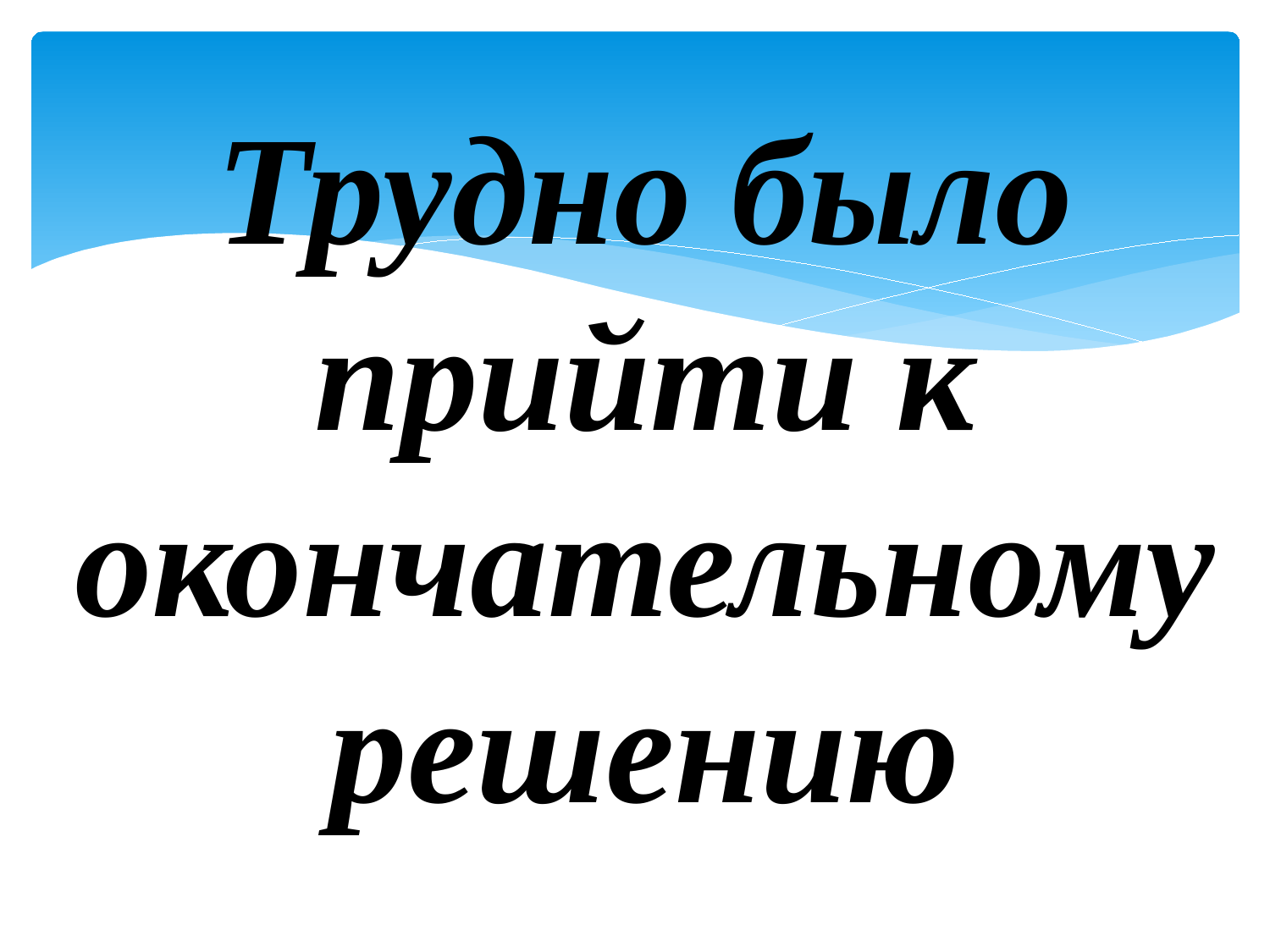

# Трудно было прийти к окончательному решению